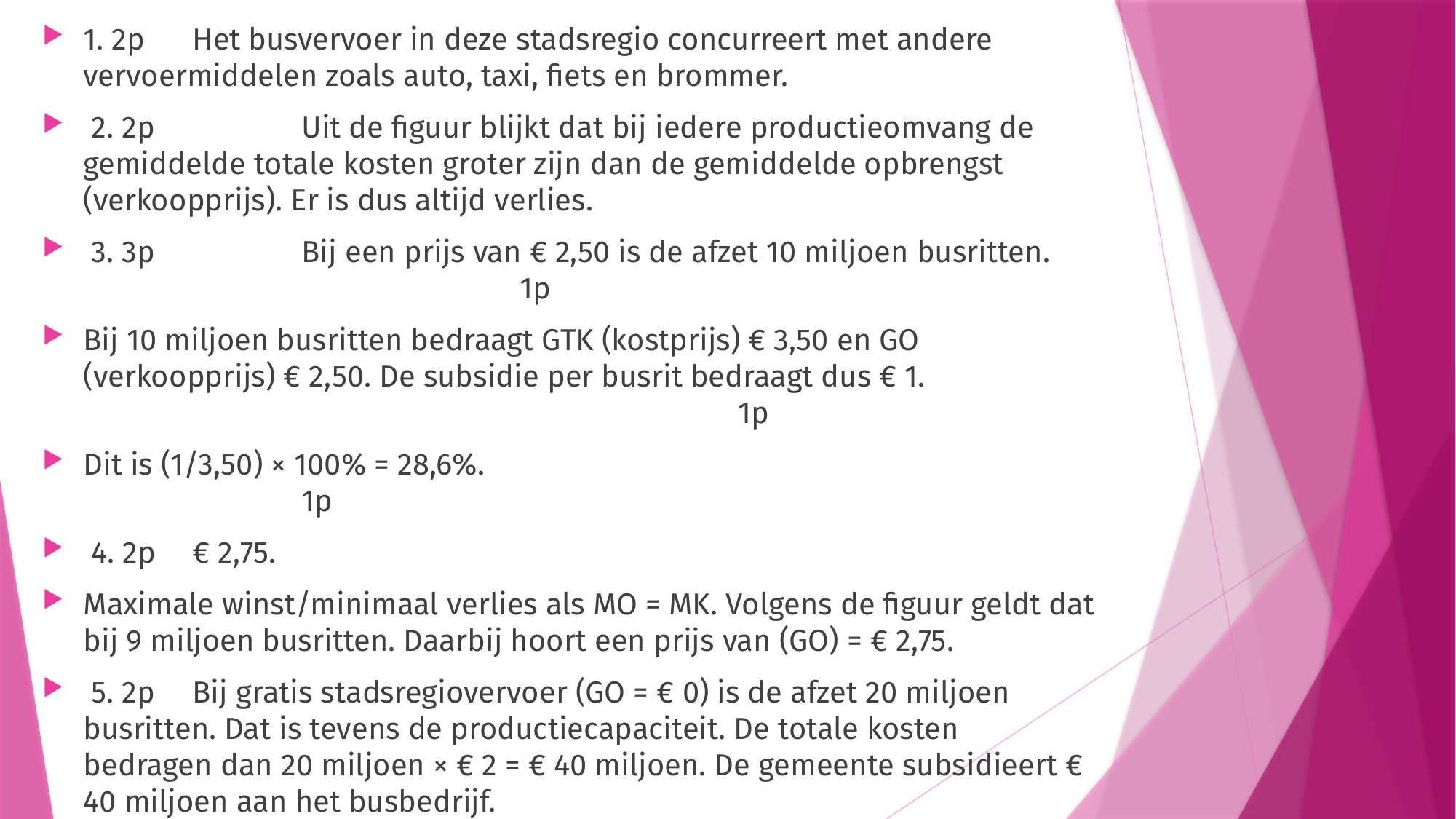

1. 2p	Het busvervoer in deze stadsregio concurreert met andere vervoermiddelen zoals auto, taxi, fiets en brommer.
 2. 2p		Uit de figuur blijkt dat bij iedere productieomvang de gemiddelde totale kosten groter zijn dan de gemiddelde opbrengst (verkoopprijs). Er is dus altijd verlies.
 3. 3p		Bij een prijs van € 2,50 is de afzet 10 miljoen busritten.					1p
Bij 10 miljoen busritten bedraagt GTK (kostprijs) € 3,50 en GO (verkoopprijs) € 2,50. De subsidie per busrit bedraagt dus € 1.								1p
Dit is (1/3,50) × 100% = 28,6%.								1p
 4. 2p	€ 2,75.
Maximale winst/minimaal verlies als MO = MK. Volgens de figuur geldt dat bij 9 miljoen busritten. Daarbij hoort een prijs van (GO) = € 2,75.
 5. 2p	Bij gratis stadsregiovervoer (GO = € 0) is de afzet 20 miljoen busritten. Dat is tevens de productiecapaciteit. De totale kosten bedragen dan 20 miljoen × € 2 = € 40 miljoen. De gemeente subsidieert € 40 miljoen aan het busbedrijf.